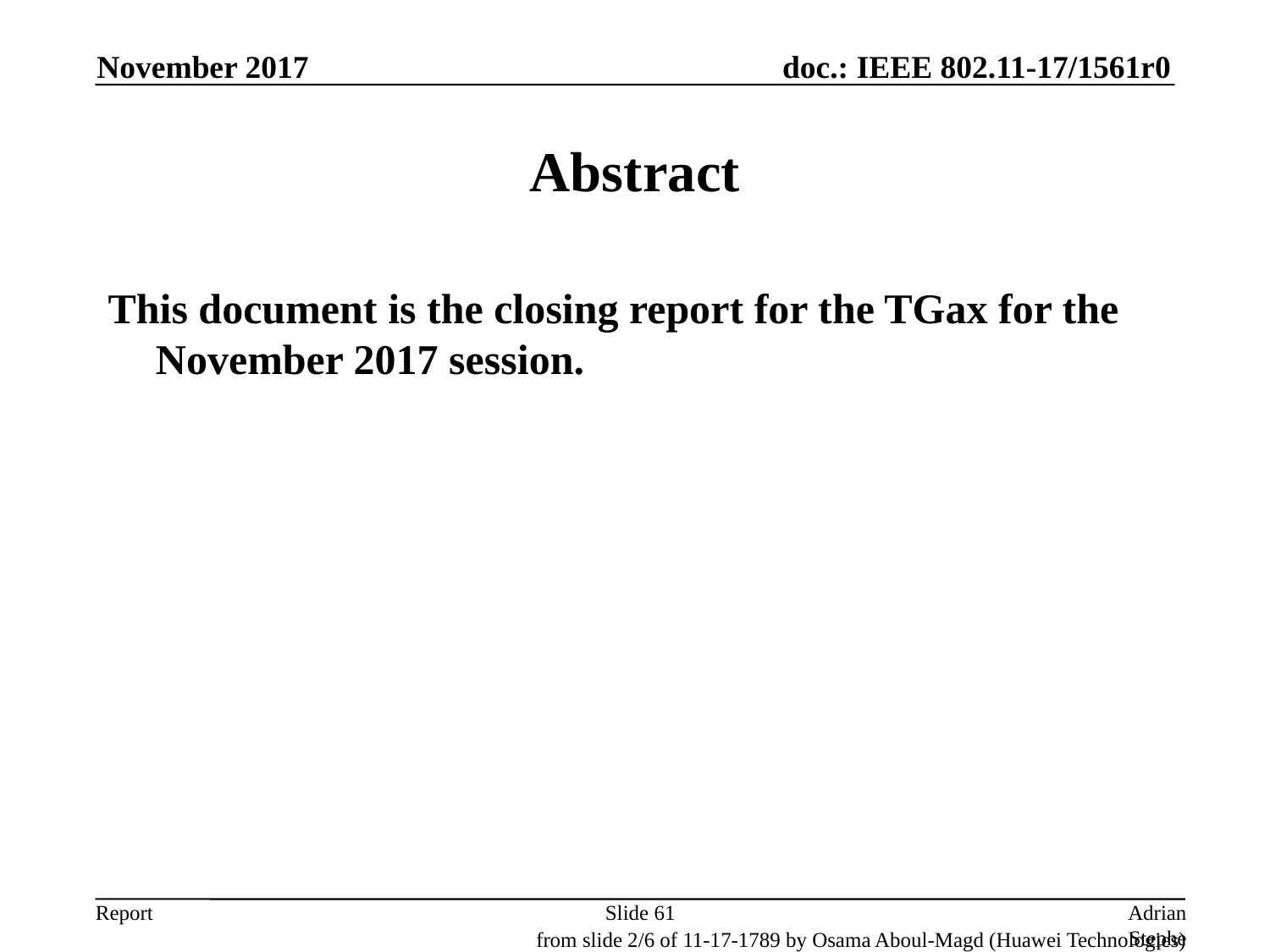

November 2017
# Abstract
This document is the closing report for the TGax for the November 2017 session.
Slide 61
Adrian Stephens, Intel Corporation
from slide 2/6 of 11-17-1789 by Osama Aboul-Magd (Huawei Technologies)